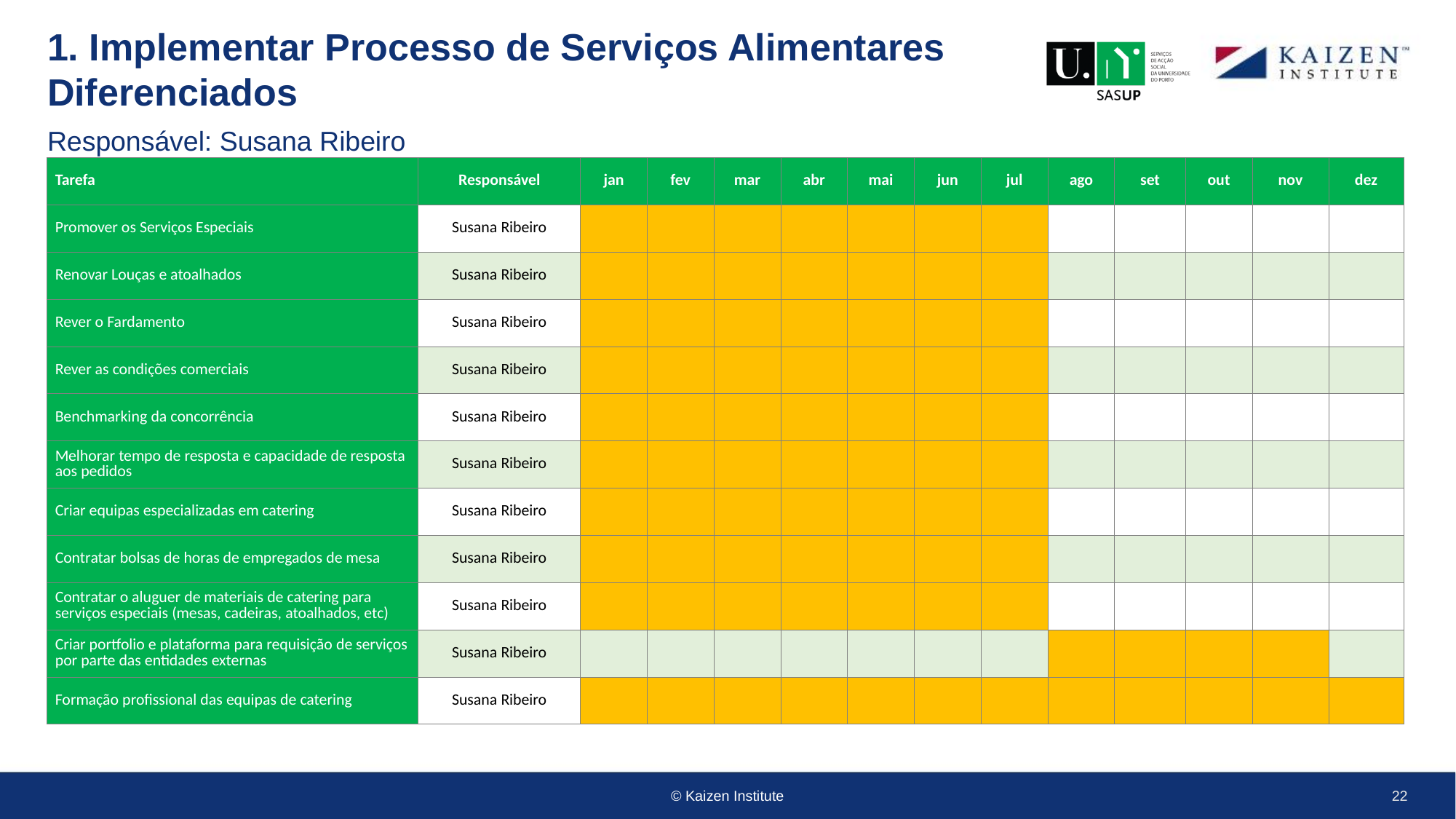

# 1. Implementar Processo de Serviços Alimentares Diferenciados
Responsável: Susana Ribeiro
| Tarefa | Responsável | jan | fev | mar | abr | mai | jun | jul | ago | set | out | nov | dez |
| --- | --- | --- | --- | --- | --- | --- | --- | --- | --- | --- | --- | --- | --- |
| Promover os Serviços Especiais | Susana Ribeiro |  |  |  |  |  |  |  |  |  |  |  |  |
| Renovar Louças e atoalhados | Susana Ribeiro |  |  |  |  |  |  |  |  |  |  |  |  |
| Rever o Fardamento | Susana Ribeiro |  |  |  |  |  |  |  |  |  |  |  |  |
| Rever as condições comerciais | Susana Ribeiro |  |  |  |  |  |  |  |  |  |  |  |  |
| Benchmarking da concorrência | Susana Ribeiro |  |  |  |  |  |  |  |  |  |  |  |  |
| Melhorar tempo de resposta e capacidade de resposta aos pedidos | Susana Ribeiro |  |  |  |  |  |  |  |  |  |  |  |  |
| Criar equipas especializadas em catering | Susana Ribeiro |  |  |  |  |  |  |  |  |  |  |  |  |
| Contratar bolsas de horas de empregados de mesa | Susana Ribeiro |  |  |  |  |  |  |  |  |  |  |  |  |
| Contratar o aluguer de materiais de catering para serviços especiais (mesas, cadeiras, atoalhados, etc) | Susana Ribeiro |  |  |  |  |  |  |  |  |  |  |  |  |
| Criar portfolio e plataforma para requisição de serviços por parte das entidades externas | Susana Ribeiro |  |  |  |  |  |  |  |  |  |  |  |  |
| Formação profissional das equipas de catering | Susana Ribeiro |  |  |  |  |  |  |  |  |  |  |  |  |